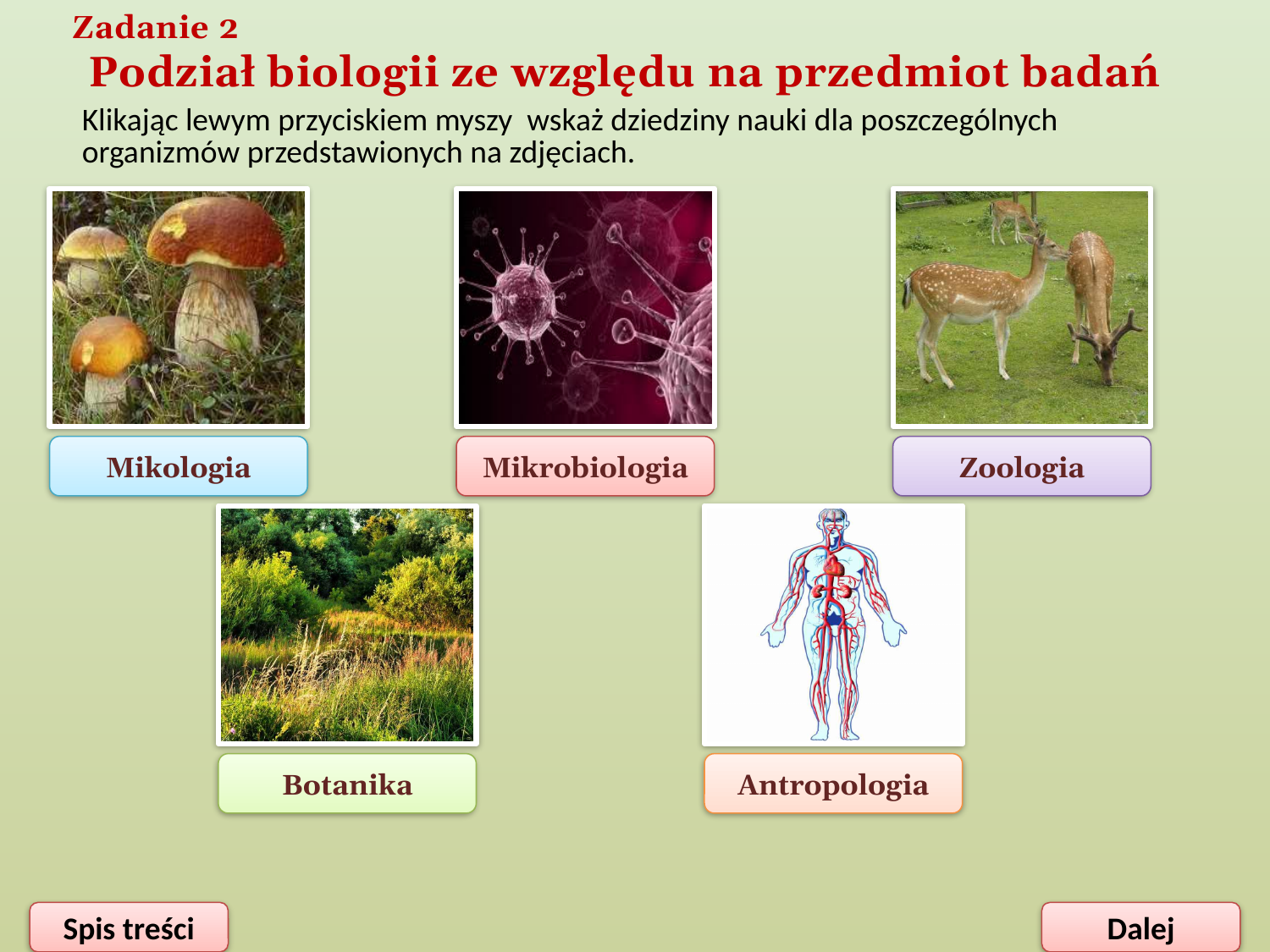

Zadanie 2
Podział biologii ze względu na przedmiot badań
Klikając lewym przyciskiem myszy  wskaż dziedziny nauki dla poszczególnych organizmów przedstawionych na zdjęciach.

Mikologia
Mikrobiologia
Zoologia

Botanika
Antropologia
Autor: Elżbieta Jarębska
Spis treści
Dalej